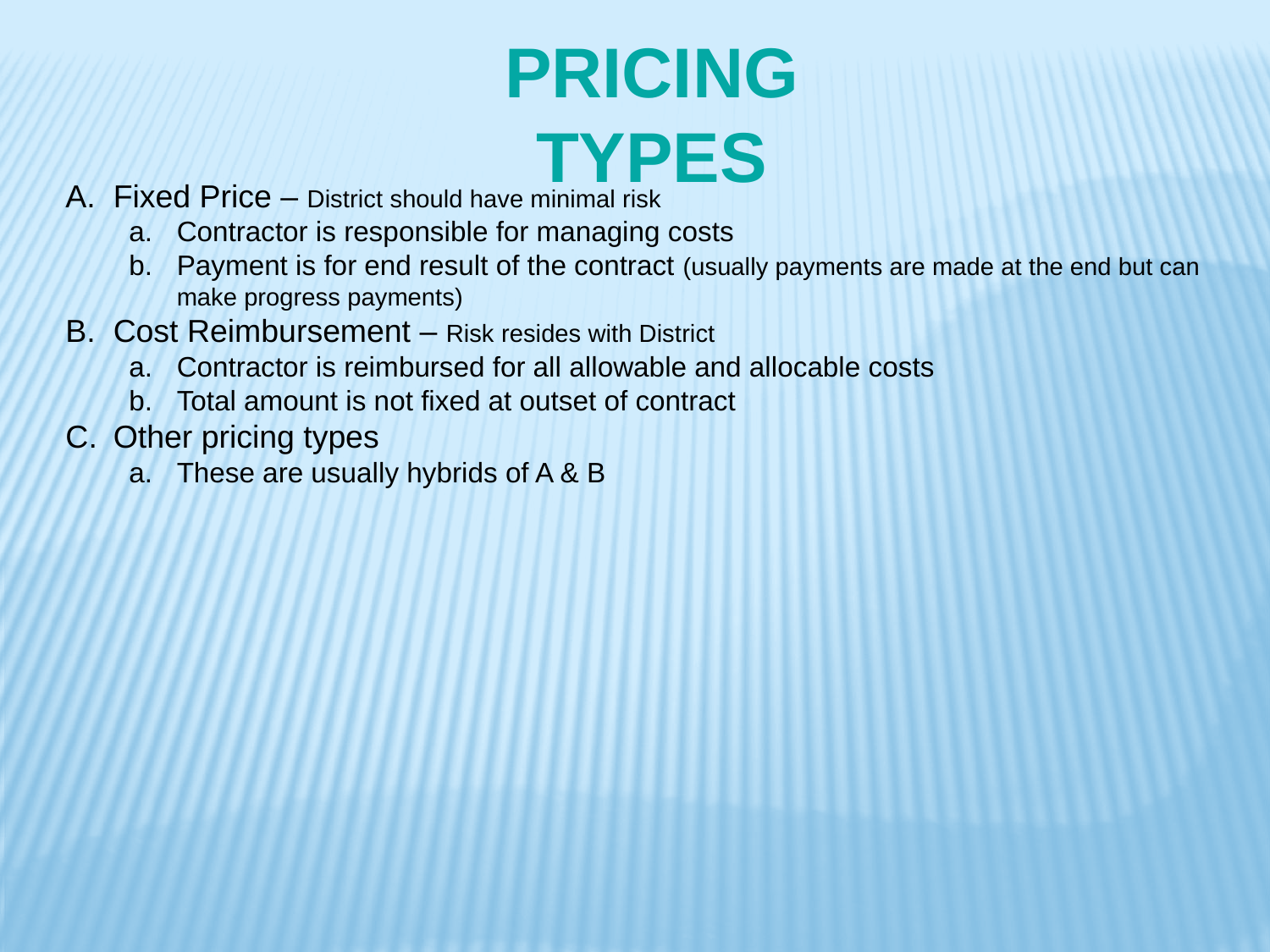

PRICING TYPES
Fixed Price – District should have minimal risk
Contractor is responsible for managing costs
Payment is for end result of the contract (usually payments are made at the end but can make progress payments)
Cost Reimbursement – Risk resides with District
Contractor is reimbursed for all allowable and allocable costs
Total amount is not fixed at outset of contract
Other pricing types
These are usually hybrids of A & B